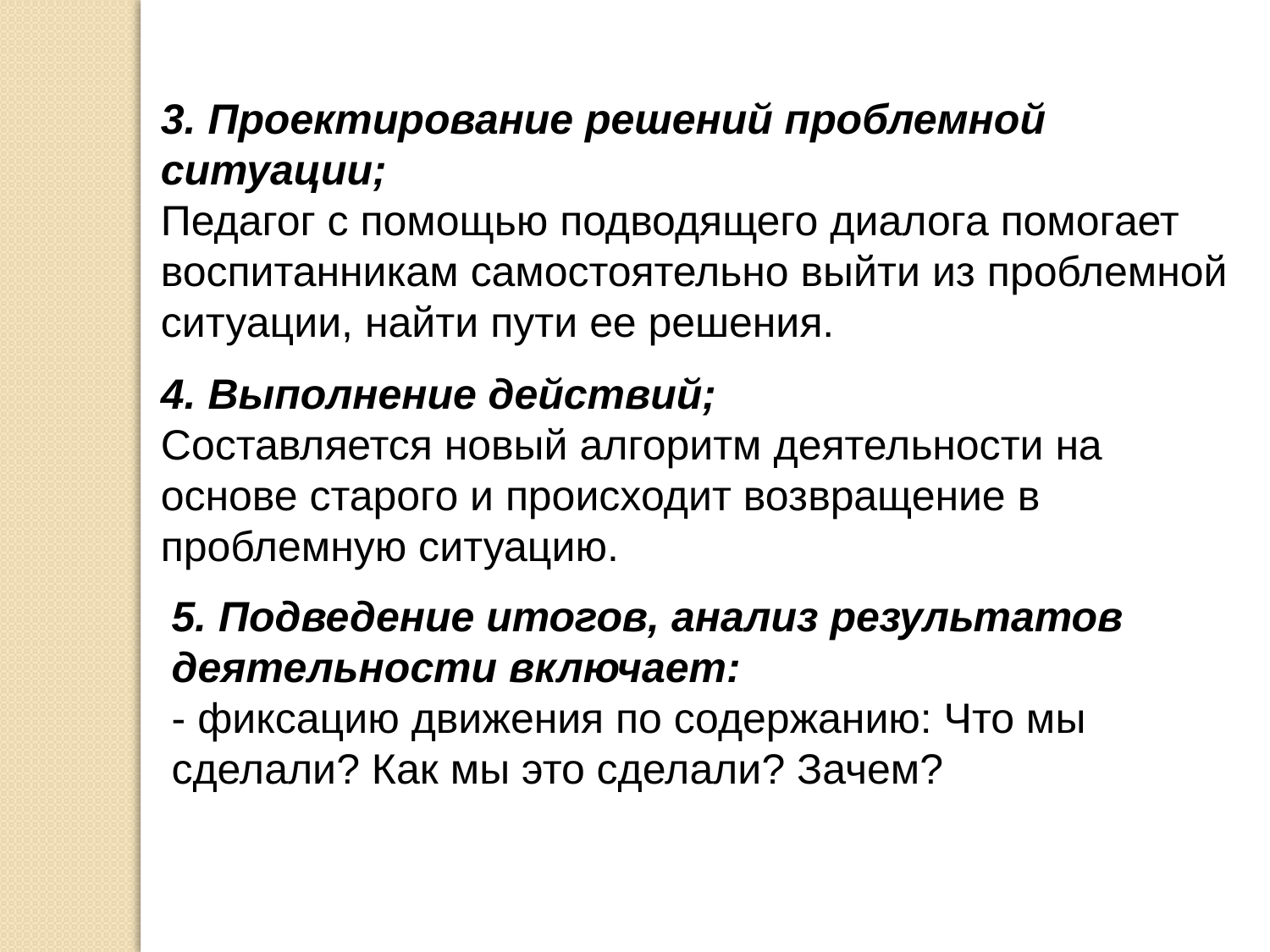

3. Проектирование решений проблемной ситуации;
Педагог с помощью подводящего диалога помогает воспитанникам самостоятельно выйти из проблемной ситуации, найти пути ее решения.
4. Выполнение действий;
Составляется новый алгоритм деятельности на основе старого и происходит возвращение в проблемную ситуацию.
5. Подведение итогов, анализ результатов деятельности включает:
- фиксацию движения по содержанию: Что мы сделали? Как мы это сделали? Зачем?